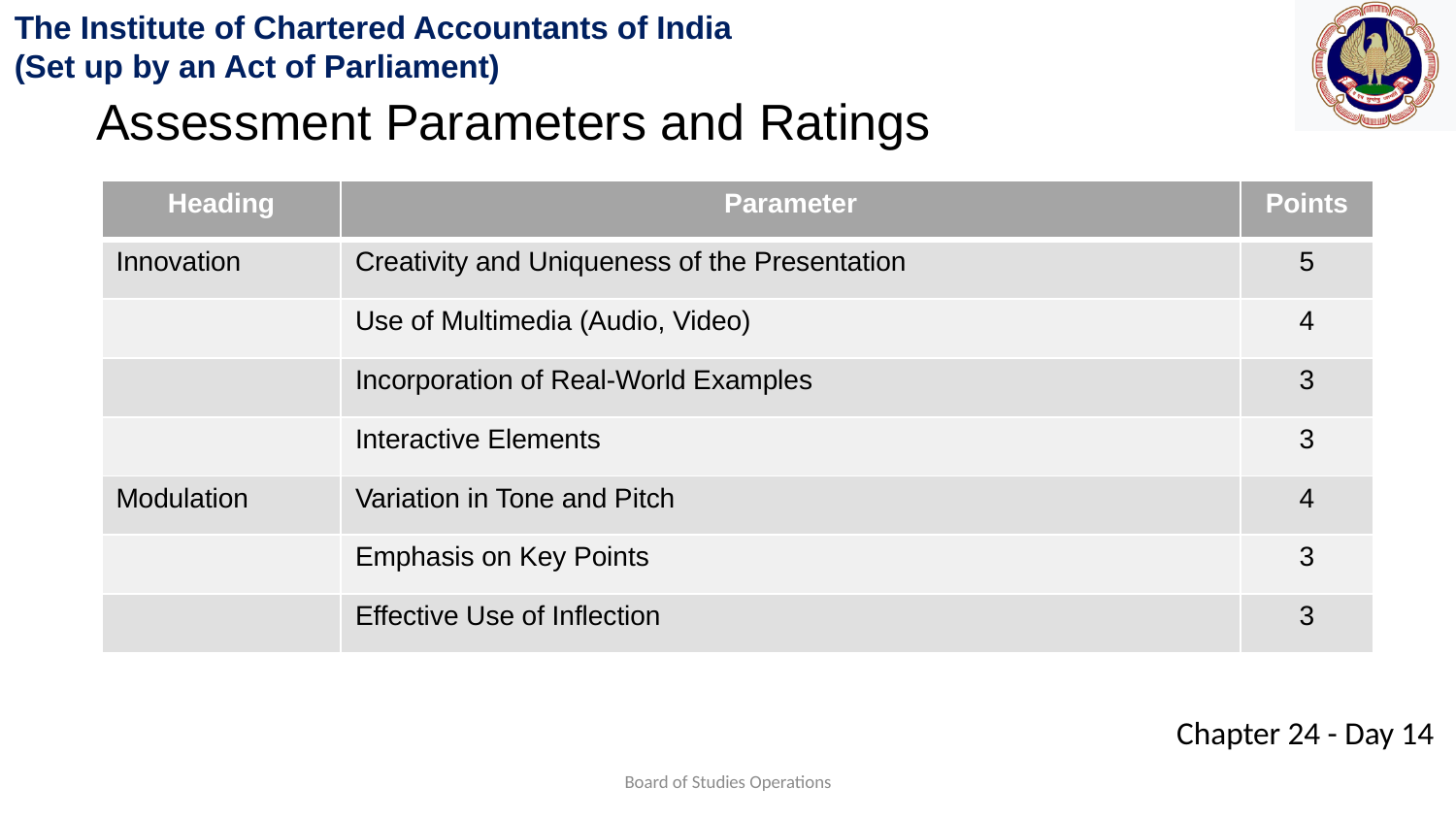

Assessment Parameters and Ratings

| Heading | Parameter | Points |
| --- | --- | --- |
| Innovation | Creativity and Uniqueness of the Presentation | 5 |
|  | Use of Multimedia (Audio, Video) | 4 |
|  | Incorporation of Real-World Examples | 3 |
|  | Interactive Elements | 3 |
| Modulation | Variation in Tone and Pitch | 4 |
|  | Emphasis on Key Points | 3 |
|  | Effective Use of Inflection | 3 |
Board of Studies Operations